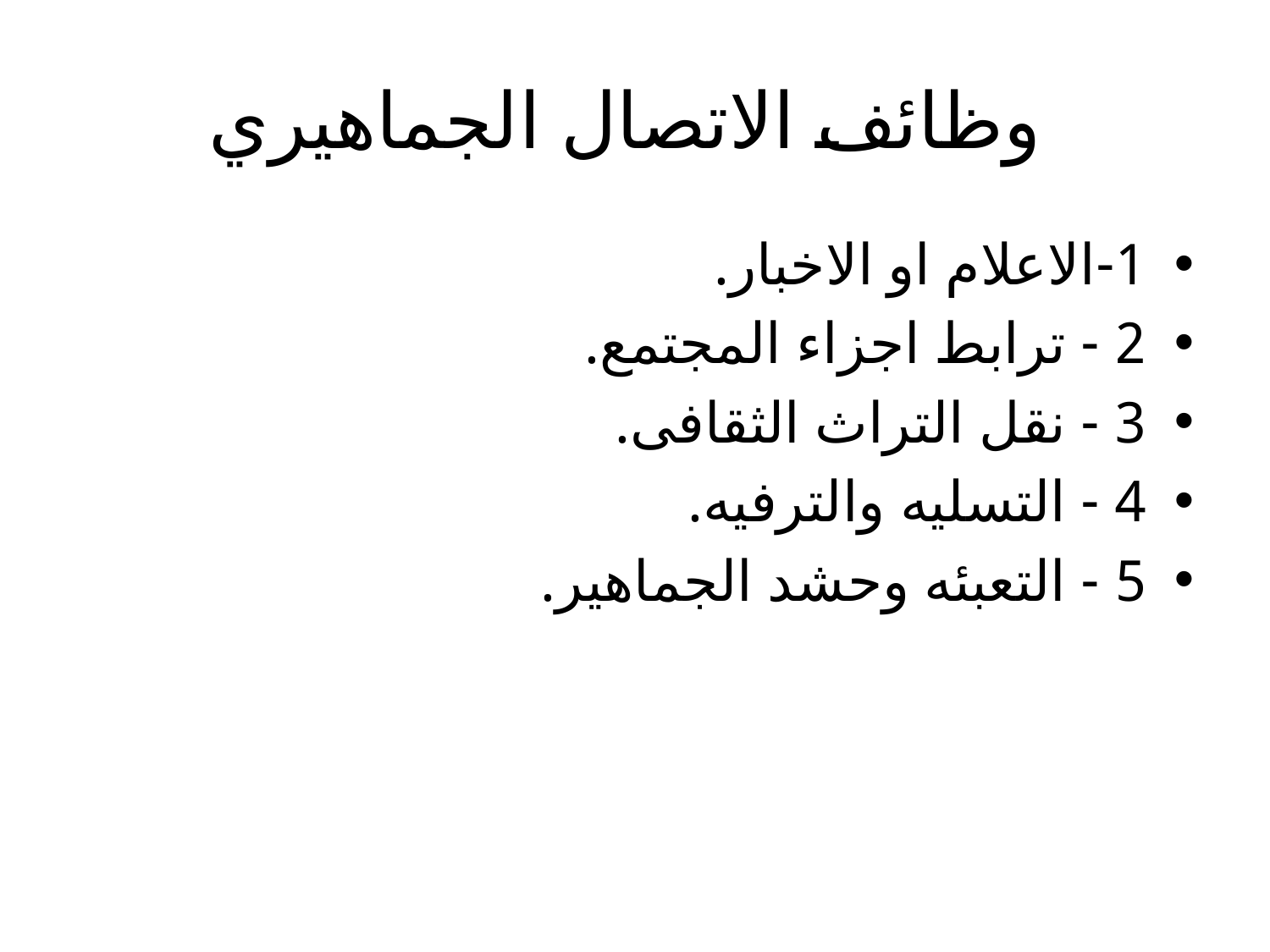

# وظائف الاتصال الجماهيري
1-الاعلام او الاخبار.
2 - ترابط اجزاء المجتمع.
3 - نقل التراث الثقافى.
4 - التسليه والترفيه.
5 - التعبئه وحشد الجماهير.